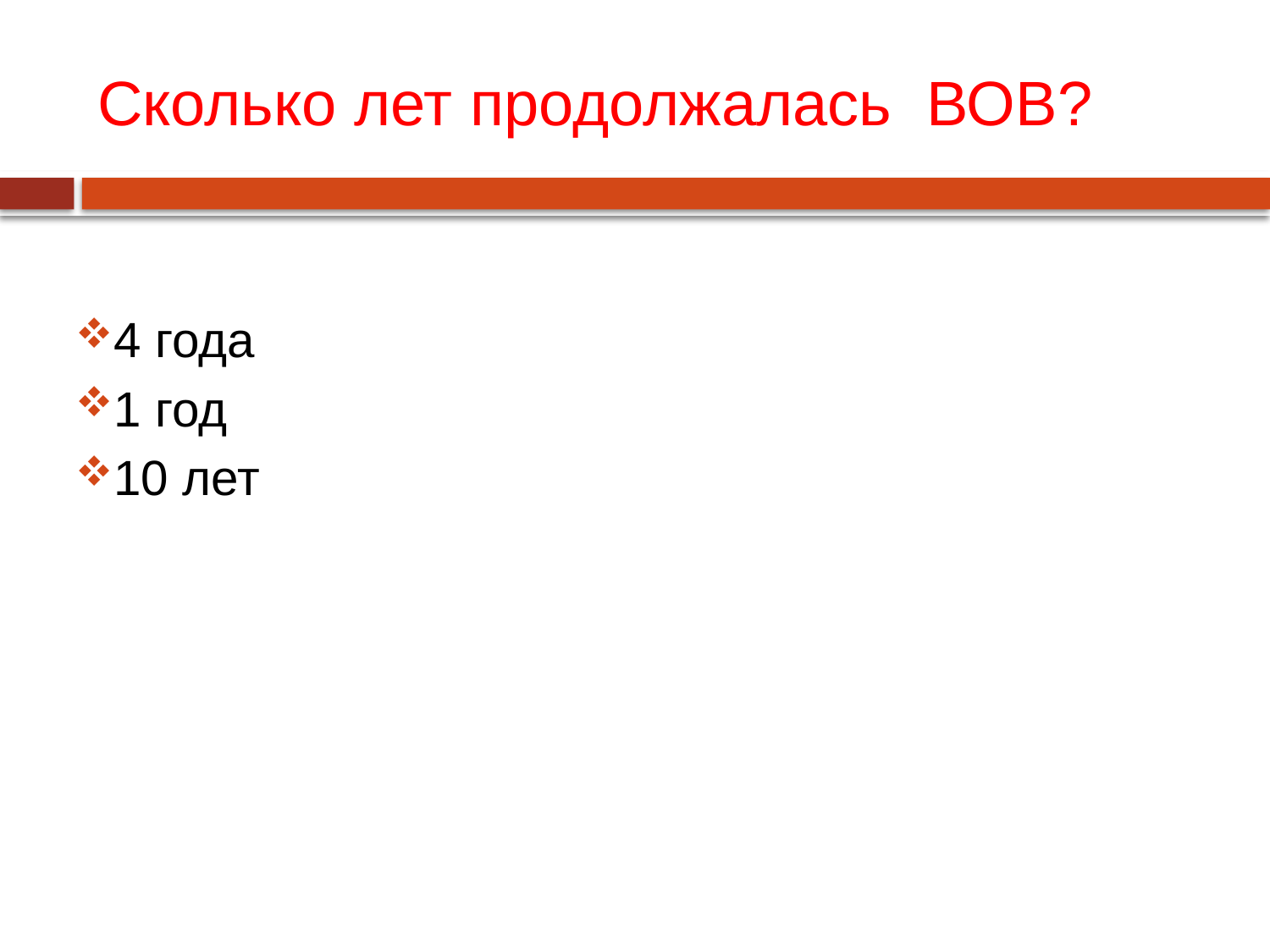

# Сколько лет продолжалась  ВОВ?

4 года
1 год
10 лет